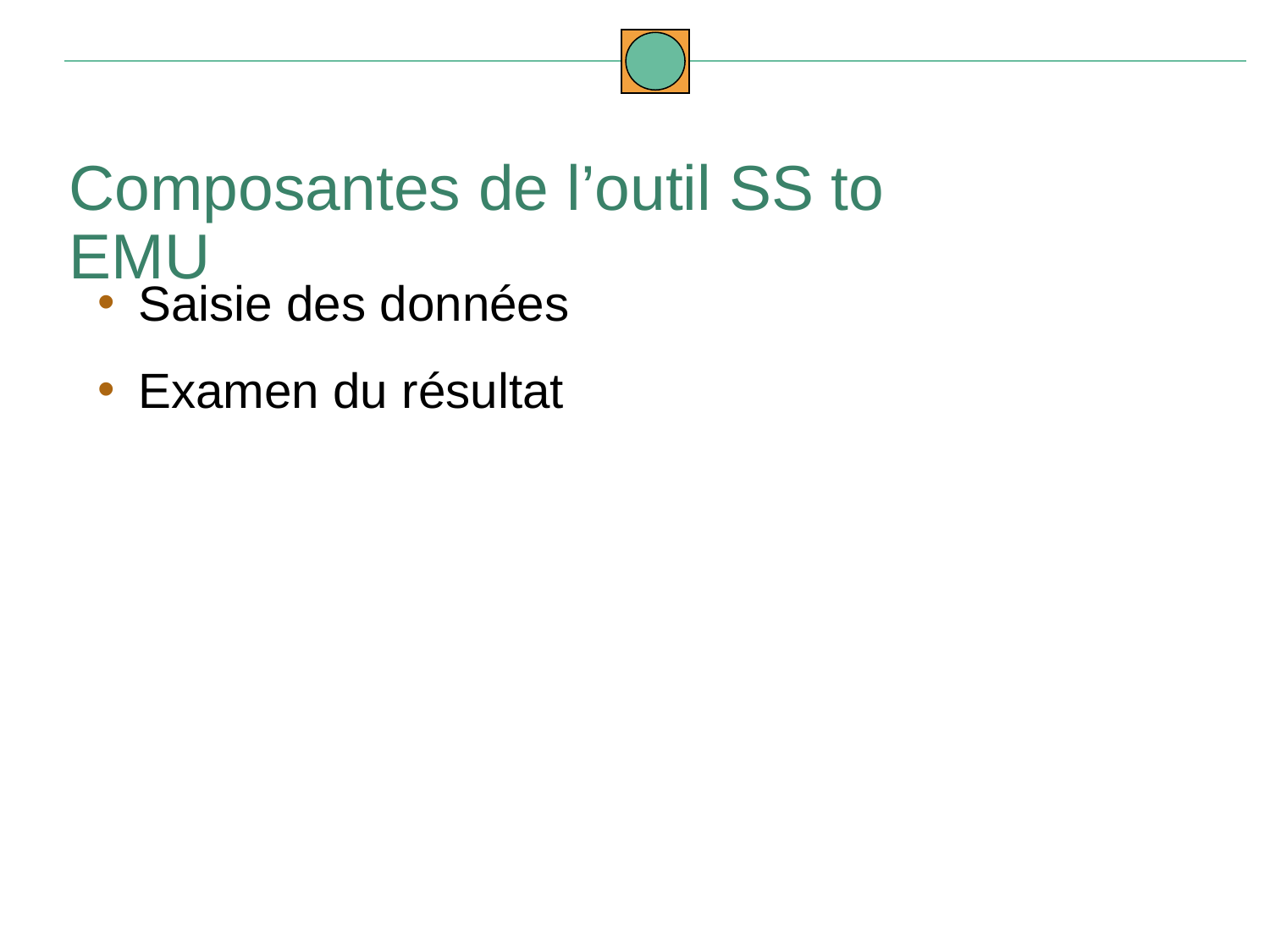

Composantes de l’outil SS to EMU
Saisie des données
Examen du résultat